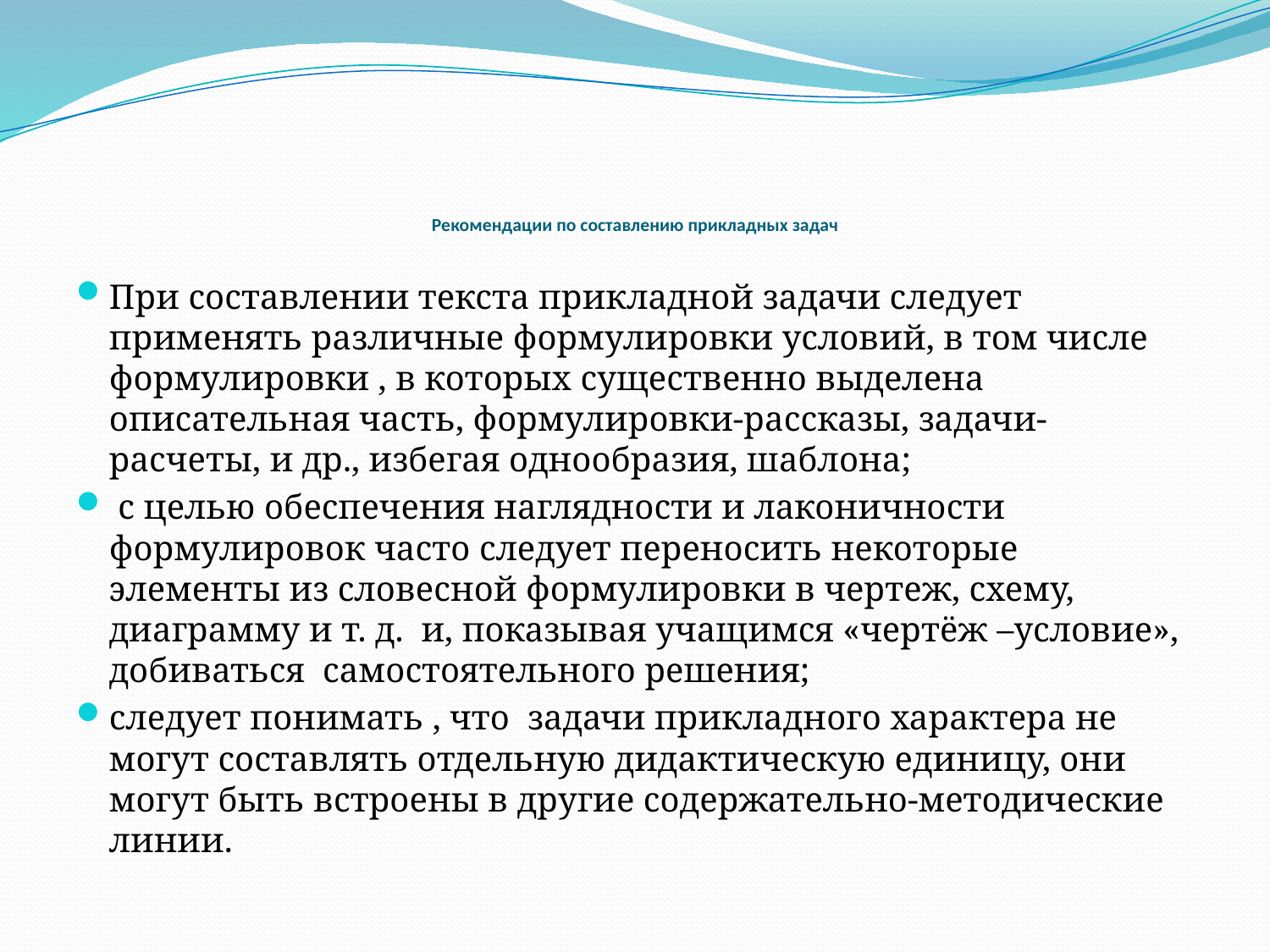

# Рекомендации по составлению прикладных задач
При составлении текста прикладной задачи следует применять различные формулировки условий, в том числе формулировки , в которых существенно выделена описательная часть, формулировки-рассказы, задачи-расчеты, и др., избегая однообразия, шаблона;
 с целью обеспечения наглядности и лаконичности формулировок часто следует переносить некоторые элементы из словесной формулировки в чертеж, схему, диаграмму и т. д.  и, показывая учащимся «чертёж –условие», добиваться  самостоятельного решения;
следует понимать , что  задачи прикладного характера не могут составлять отдельную дидактическую единицу, они могут быть встроены в другие содержательно-методические линии.